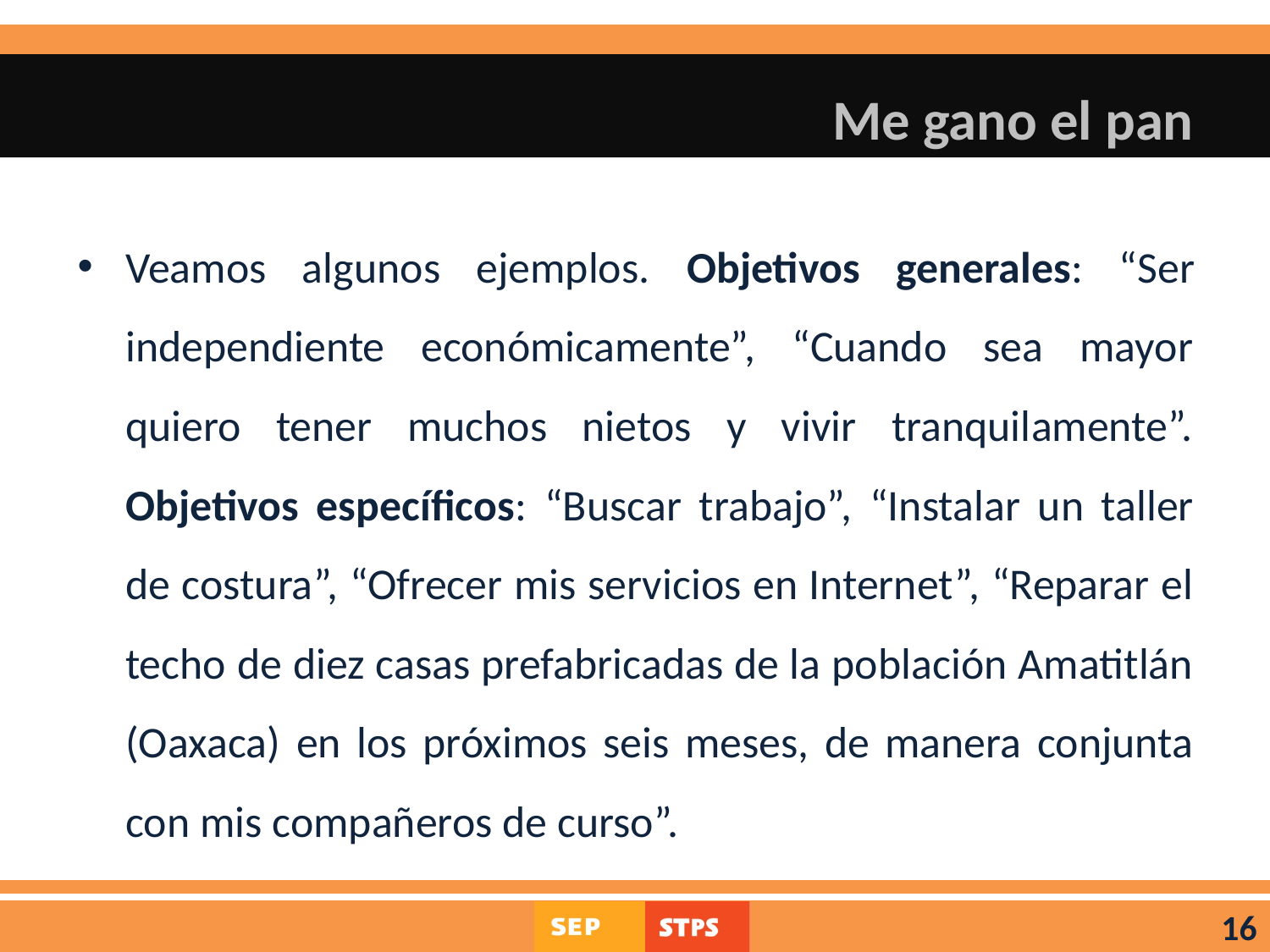

# Me gano el pan
Veamos algunos ejemplos. Objetivos generales: “Ser independiente económicamente”, “Cuando sea mayor quiero tener muchos nietos y vivir tranquilamente”. Objetivos específicos: “Buscar trabajo”, “Instalar un taller de costura”, “Ofrecer mis servicios en Internet”, “Reparar el techo de diez casas prefabricadas de la población Amatitlán (Oaxaca) en los próximos seis meses, de manera conjunta con mis compañeros de curso”.
16